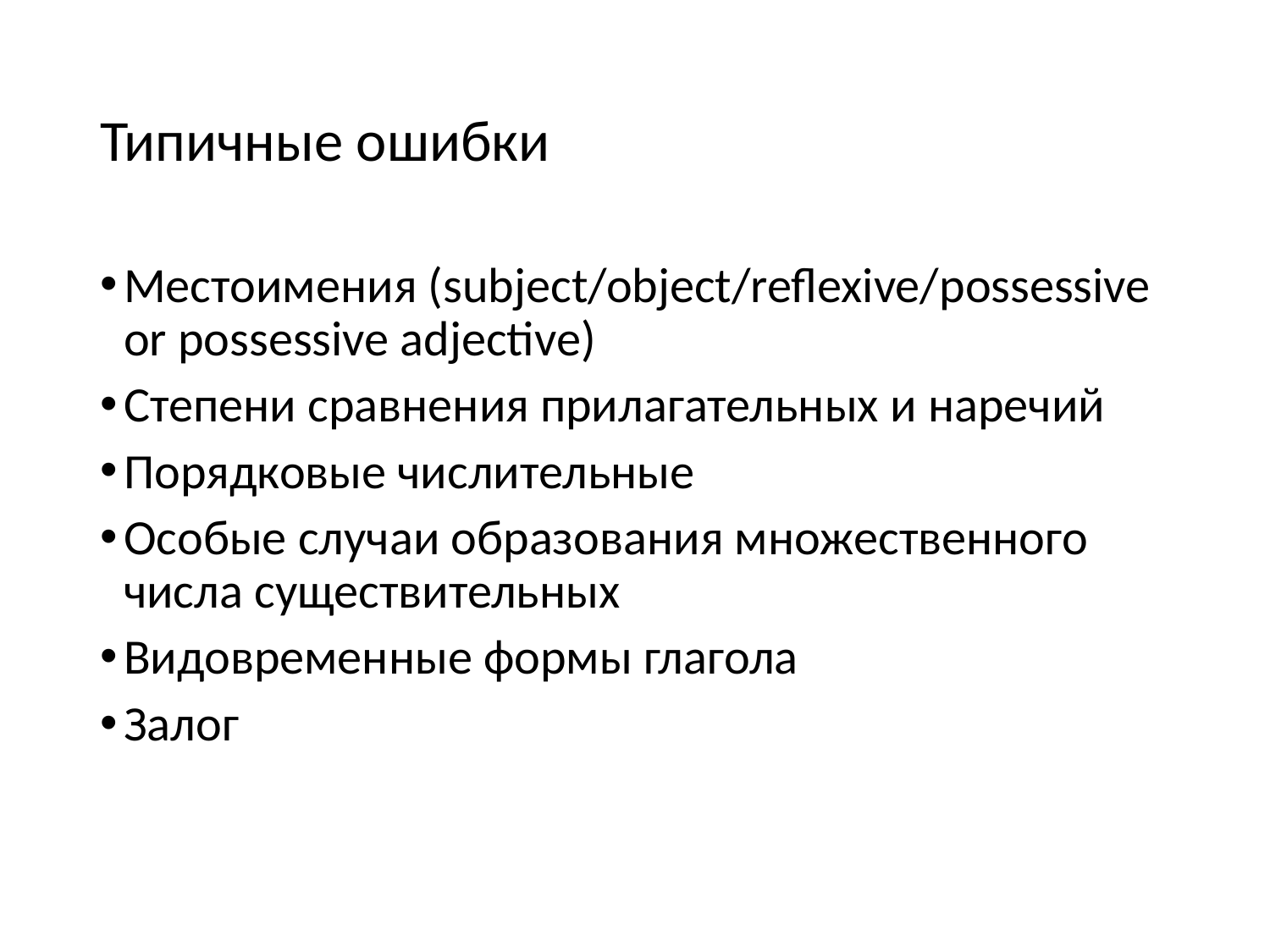

# Типичные ошибки
Местоимения (subject/object/reflexive/possessive or possessive adjective)
Степени сравнения прилагательных и наречий
Порядковые числительные
Особые случаи образования множественного числа существительных
Видовременные формы глагола
Залог